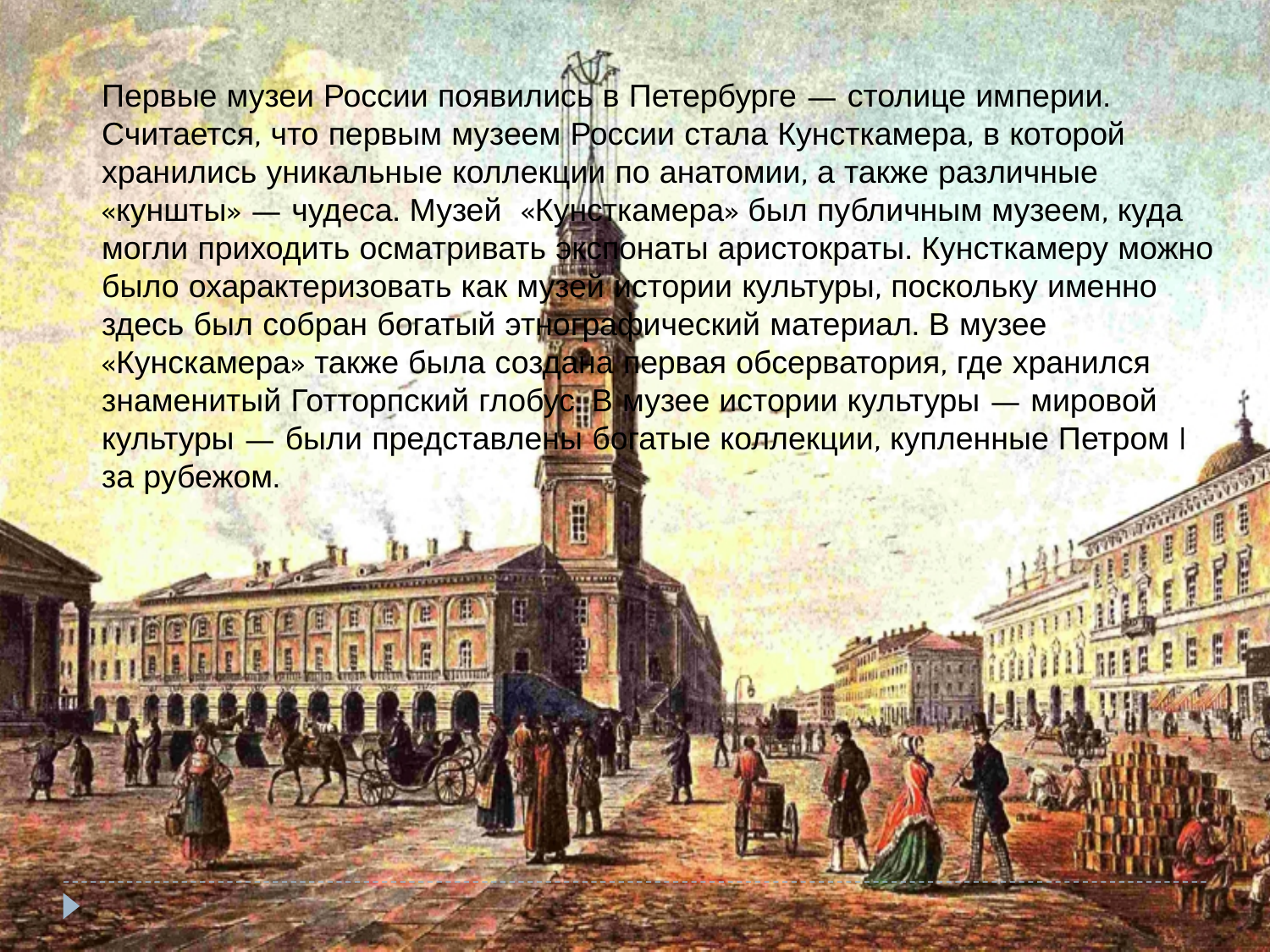

Первые музеи России появились в Петербурге — столице империи. Считается, что первым музеем России стала Кунсткамера, в которой хранились уникальные коллекции по анатомии, а также различные «куншты» — чудеса. Музей  «Кунсткамера» был публичным музеем, куда могли приходить осматривать экспонаты аристократы. Кунсткамеру можно было охарактеризовать как музей истории культуры, поскольку именно здесь был собран богатый этнографический материал. В музее «Кунскамера» также была создана первая обсерватория, где хранился знаменитый Готторпский глобус. В музее истории культуры — мировой культуры — были представлены богатые коллекции, купленные Петром I за рубежом.